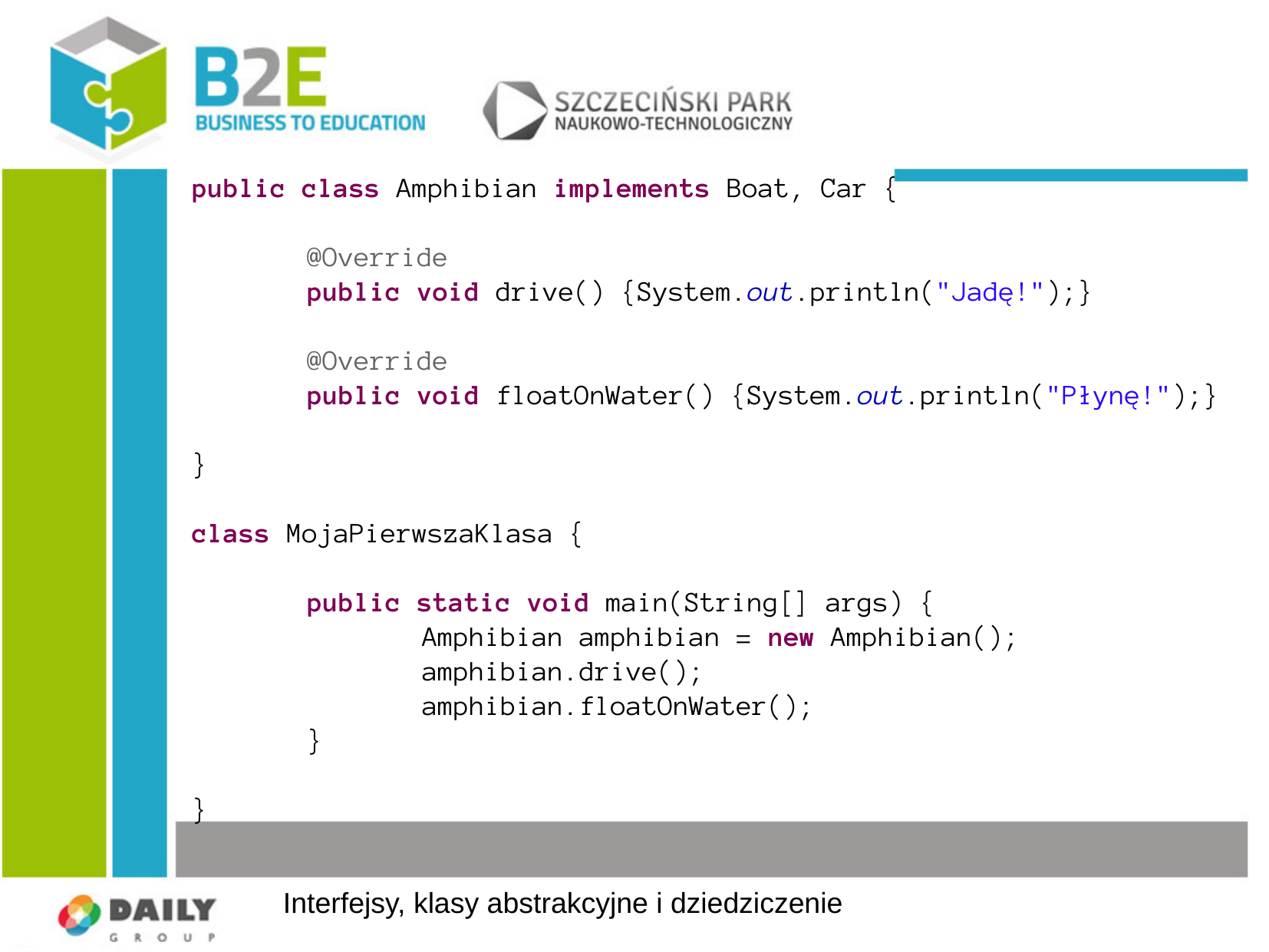

public class Amphibian implements Boat, Car {

	@Override
	public void drive() {System.out.println("Jadę!");}

	@Override
	public void floatOnWater() {System.out.println("Płynę!");}

}

class MojaPierwszaKlasa {

	public static void main(String[] args) {
		Amphibian amphibian = new Amphibian();
		amphibian.drive();
		amphibian.floatOnWater();
	}

}
Interfejsy, klasy abstrakcyjne i dziedziczenie